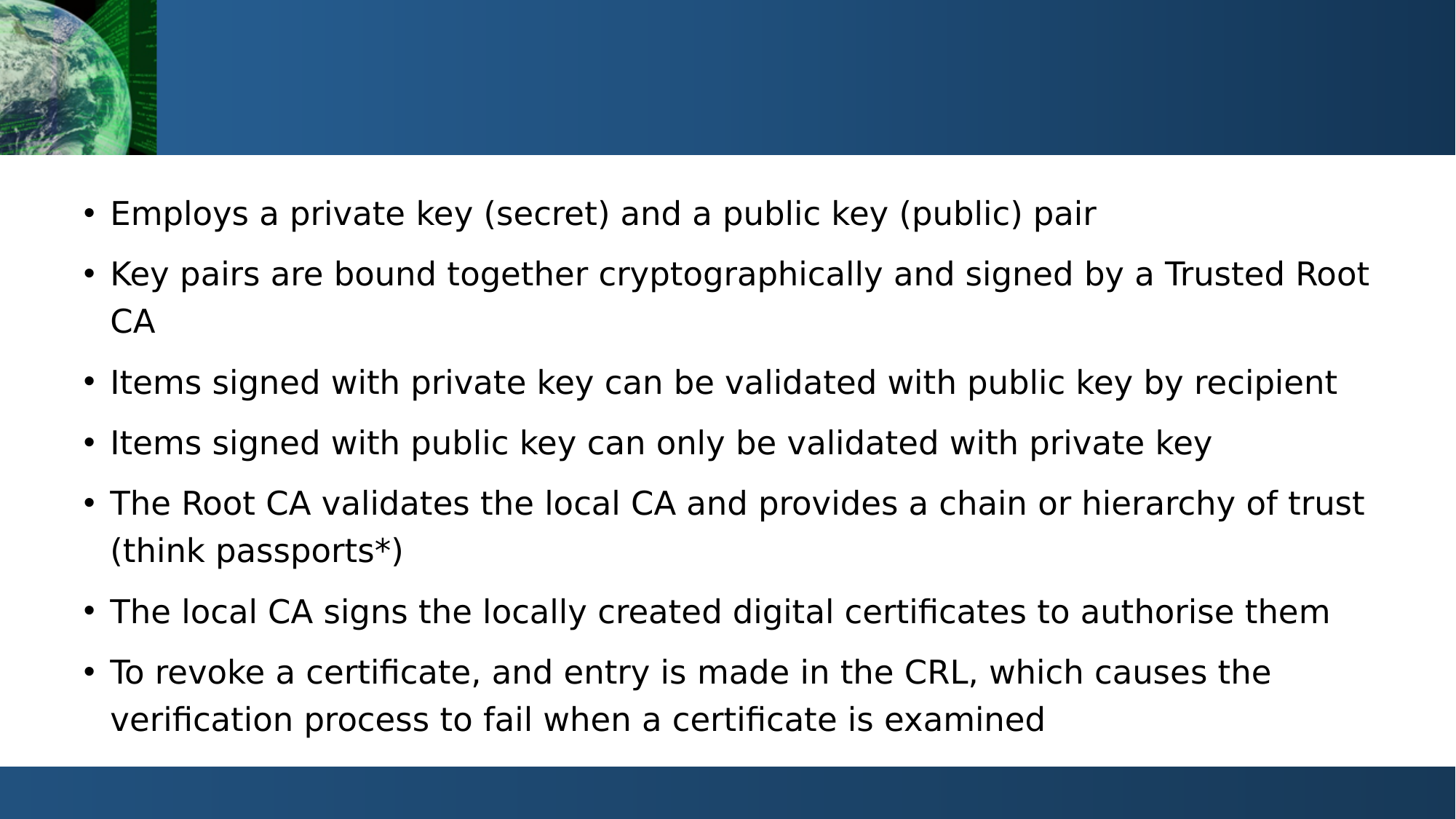

Employs a private key (secret) and a public key (public) pair
Key pairs are bound together cryptographically and signed by a Trusted Root CA
Items signed with private key can be validated with public key by recipient
Items signed with public key can only be validated with private key
The Root CA validates the local CA and provides a chain or hierarchy of trust (think passports*)
The local CA signs the locally created digital certificates to authorise them
To revoke a certificate, and entry is made in the CRL, which causes the verification process to fail when a certificate is examined